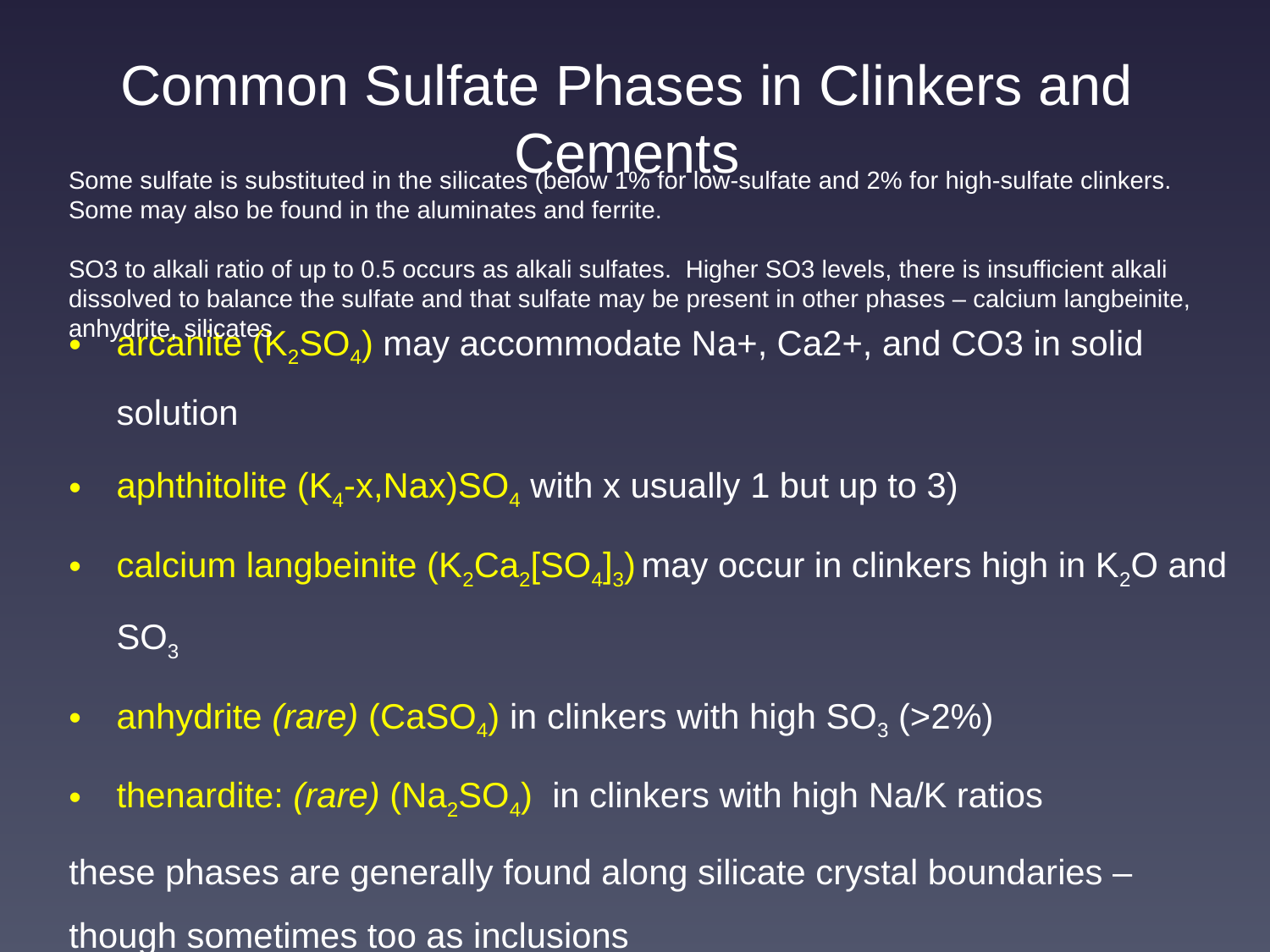

# Common Sulfate Phases in Clinkers and Cements
Some sulfate is substituted in the silicates (below 1% for low-sulfate and 2% for high-sulfate clinkers.  Some may also be found in the aluminates and ferrite.

SO3 to alkali ratio of up to 0.5 occurs as alkali sulfates.  Higher SO3 levels, there is insufficient alkali dissolved to balance the sulfate and that sulfate may be present in other phases – calcium langbeinite, anhydrite, silicates

arcanite (K2SO4) may accommodate Na+, Ca2+, and CO3 in solid solution
aphthitolite (K4-x,Nax)SO4 with x usually 1 but up to 3)
calcium langbeinite (K2Ca2[SO4]3) may occur in clinkers high in K2O and SO3
anhydrite (rare) (CaSO4) in clinkers with high SO3 (>2%)
thenardite: (rare) (Na2SO4)  in clinkers with high Na/K ratios
these phases are generally found along silicate crystal boundaries – though sometimes too as inclusions